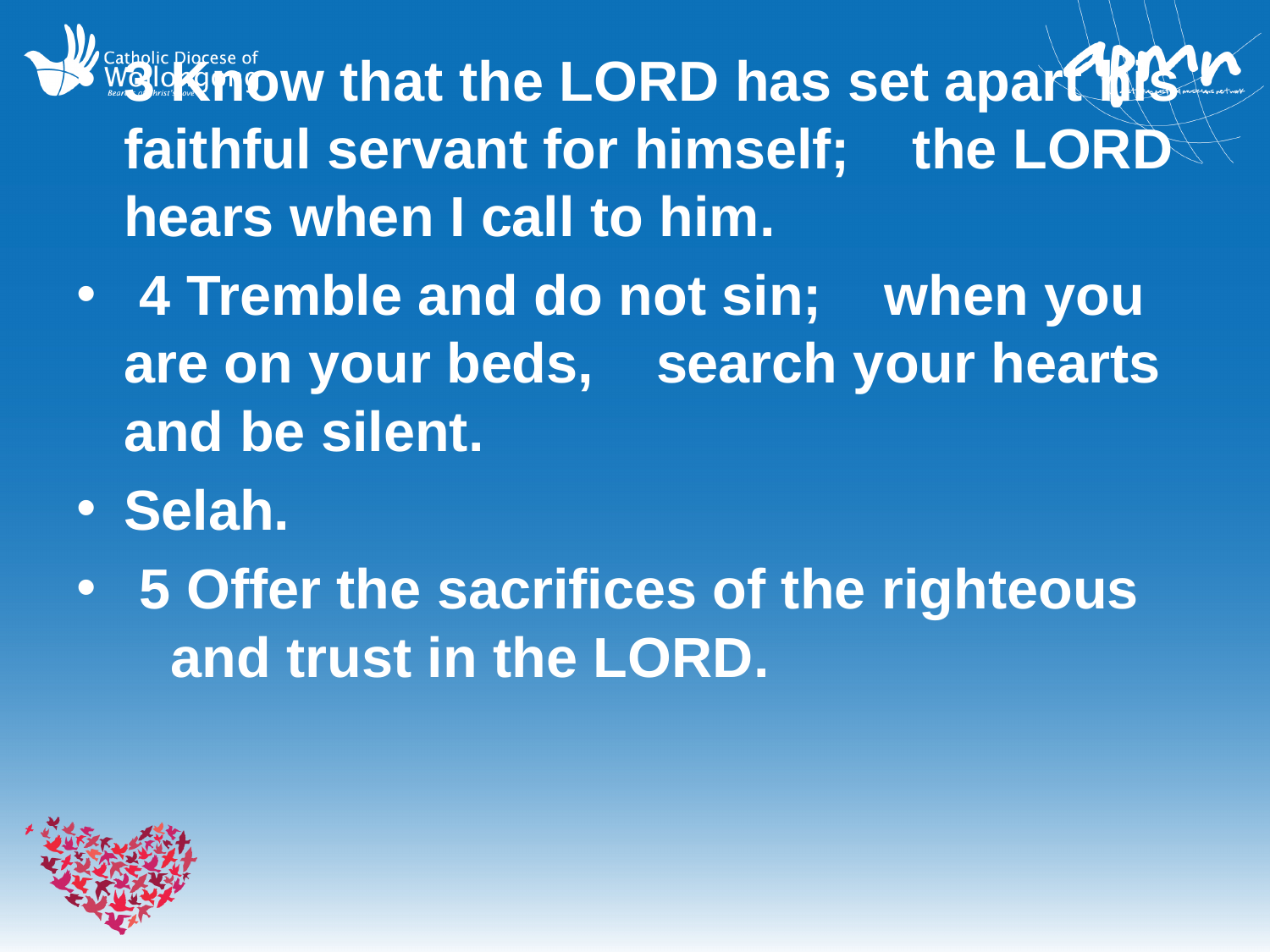

3 Know that the LORD has set apart his faithful servant for himself;     the LORD hears when I call to him.
 4 Tremble and do not sin;     when you are on your beds,     search your hearts and be silent.
Selah.
  5 Offer the sacrifices of the righteous     and trust in the LORD.
#